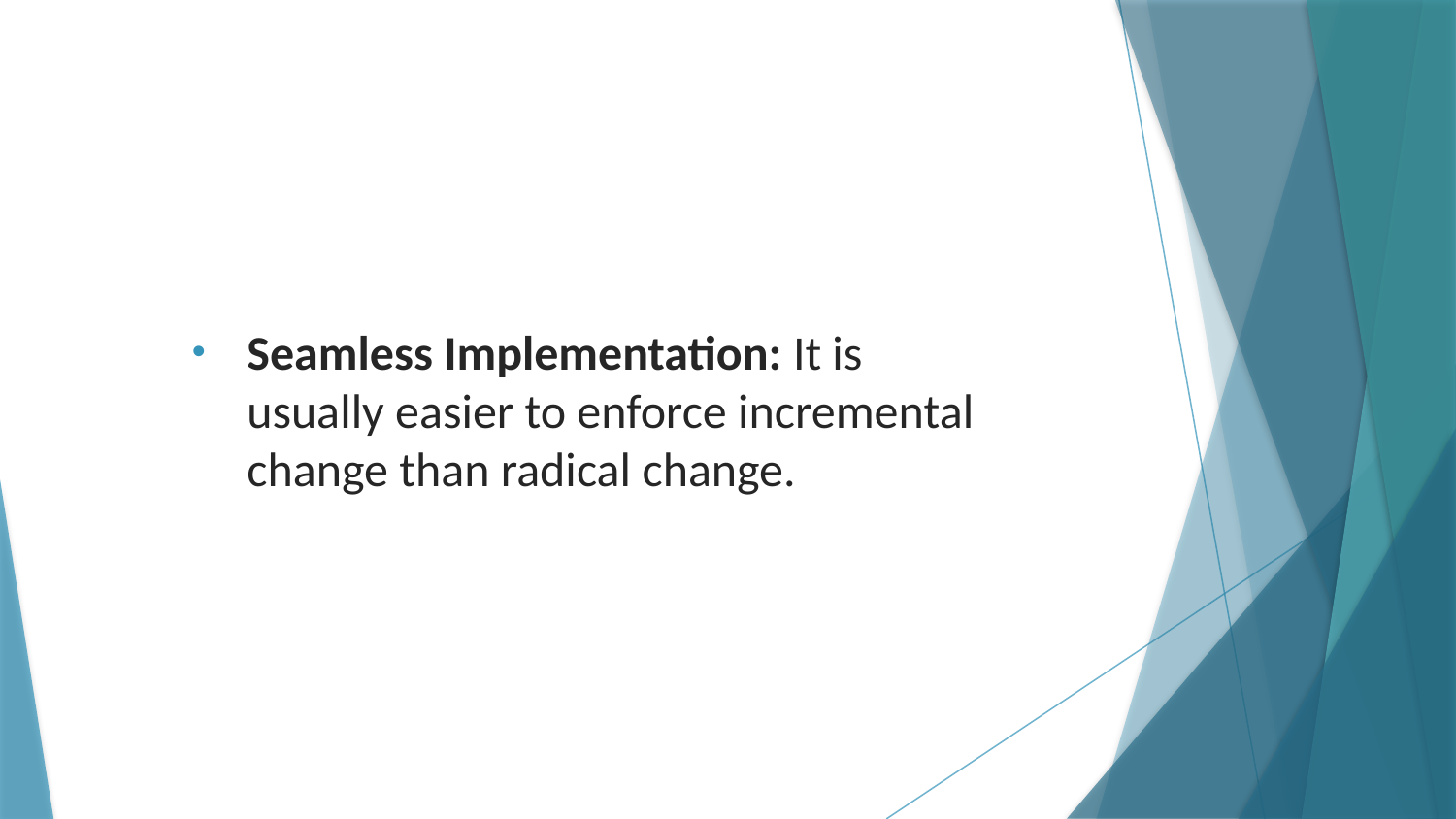

Seamless Implementation: It is usually easier to enforce incremental change than radical change.